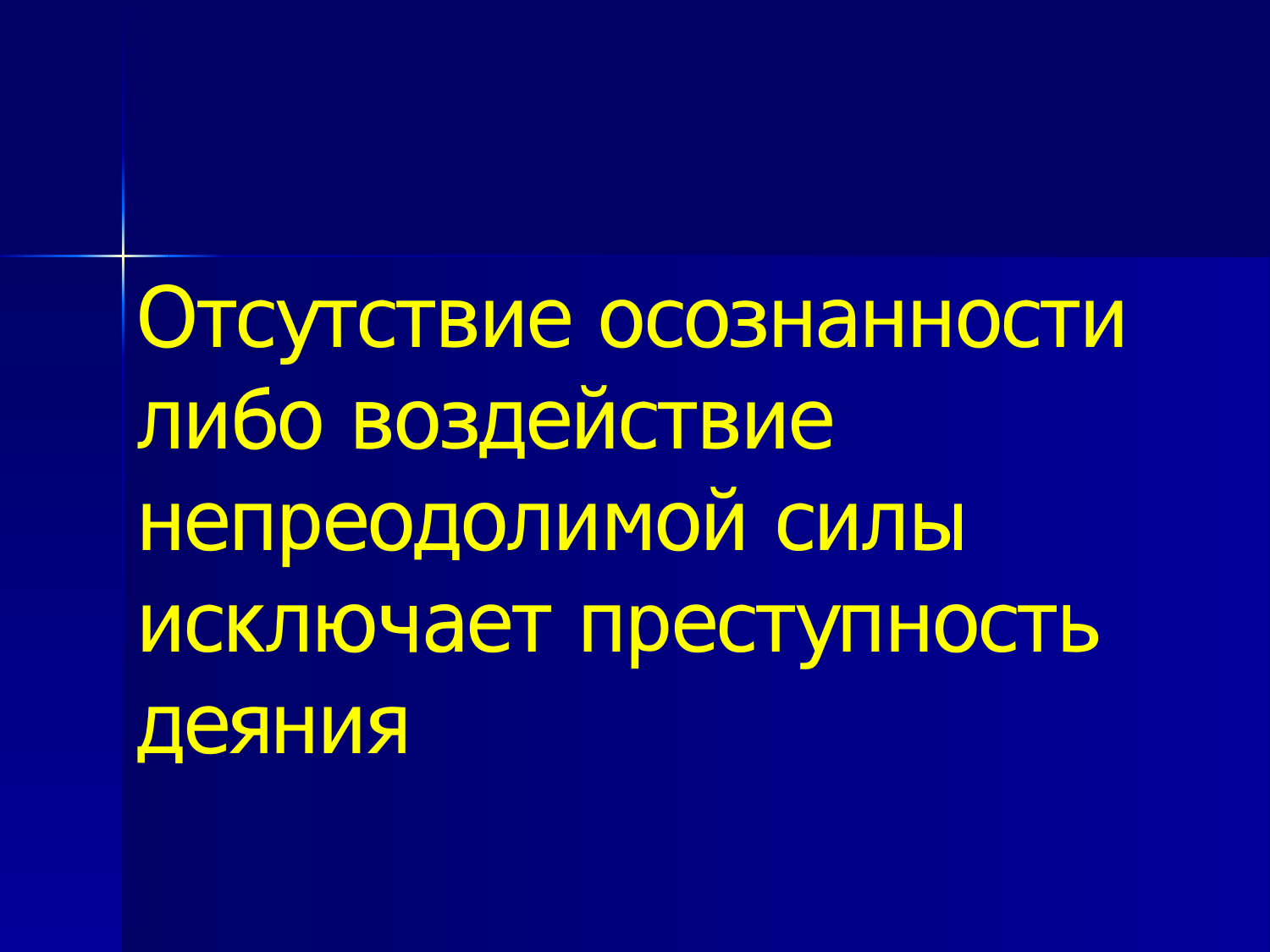

Отсутствие осознанности либо воздействие непреодолимой силы исключает преступность деяния